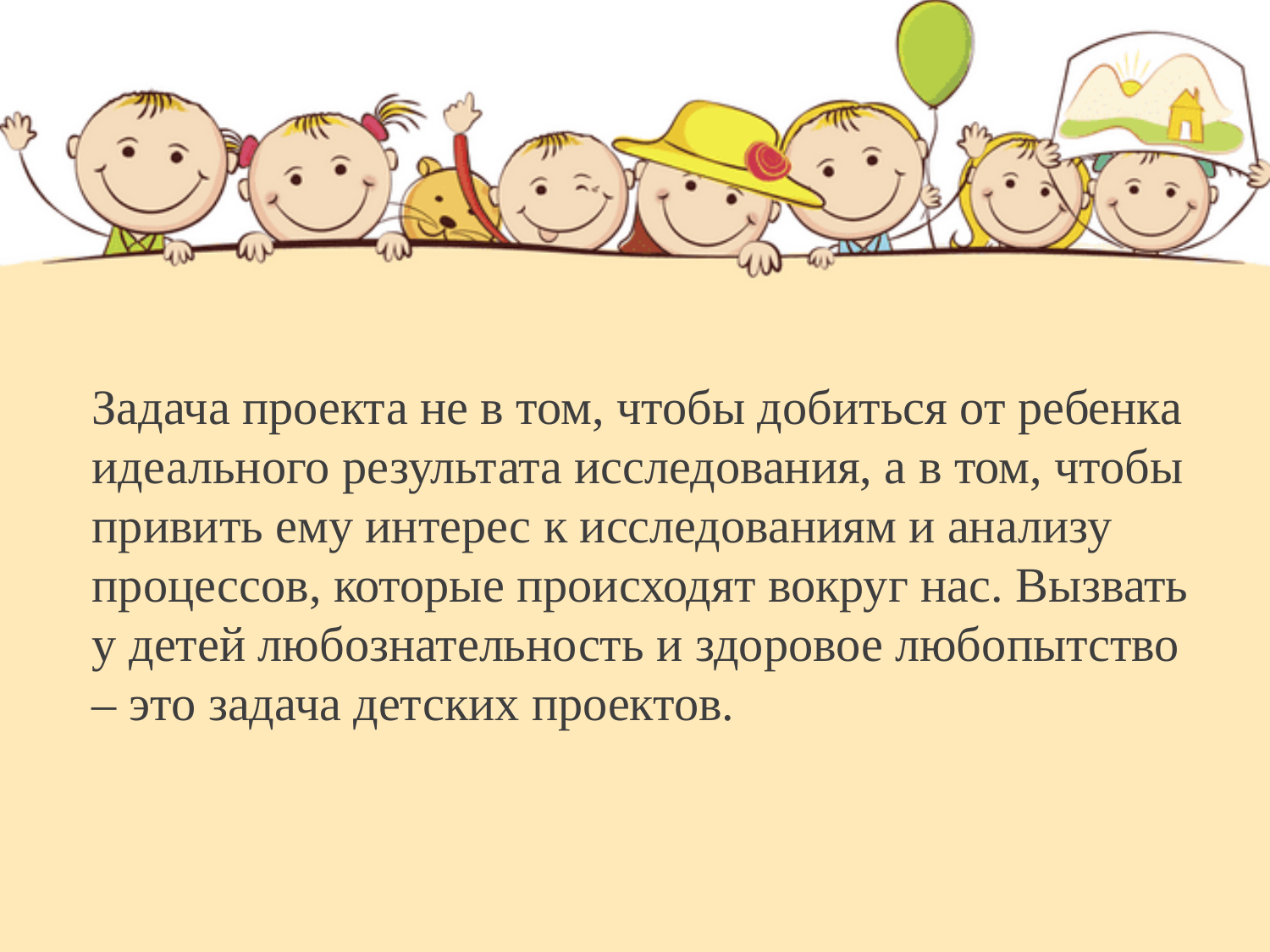

Задача проекта не в том, чтобы добиться от ребенка идеального результата исследования, а в том, чтобы привить ему интерес к исследованиям и анализу процессов, которые происходят вокруг нас. Вызвать у детей любознательность и здоровое любопытство – это задача детских проектов.